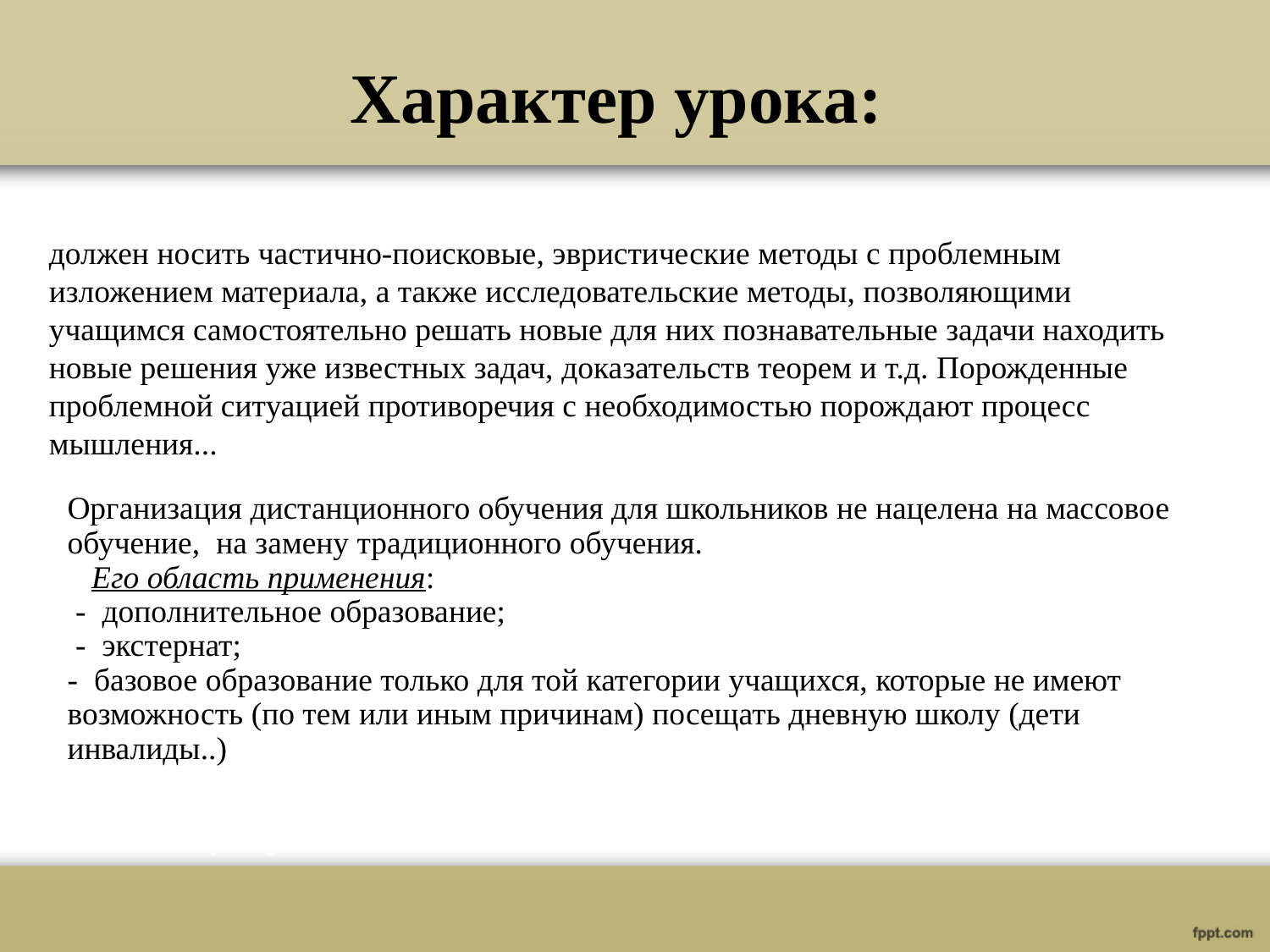

Характер урока:
должен носить частично-поисковые, эвристические методы с проблемным изложением материала, а также исследовательские методы, позволяющими учащимся самостоятельно решать новые для них познавательные задачи находить новые решения уже известных задач, доказательств теорем и т.д. Порожденные проблемной ситуацией противоречия с необходимостью порождают процесс мышления...
Организация дистанционного обучения для школьников не нацелена на массовое обучение,  на замену традиционного обучения.
   Его область применения:
 -  дополнительное образование;
 -  экстернат;
-  базовое образование только для той категории учащихся, которые не имеют возможность (по тем или иным причинам) посещать дневную школу (дети инвалиды..)